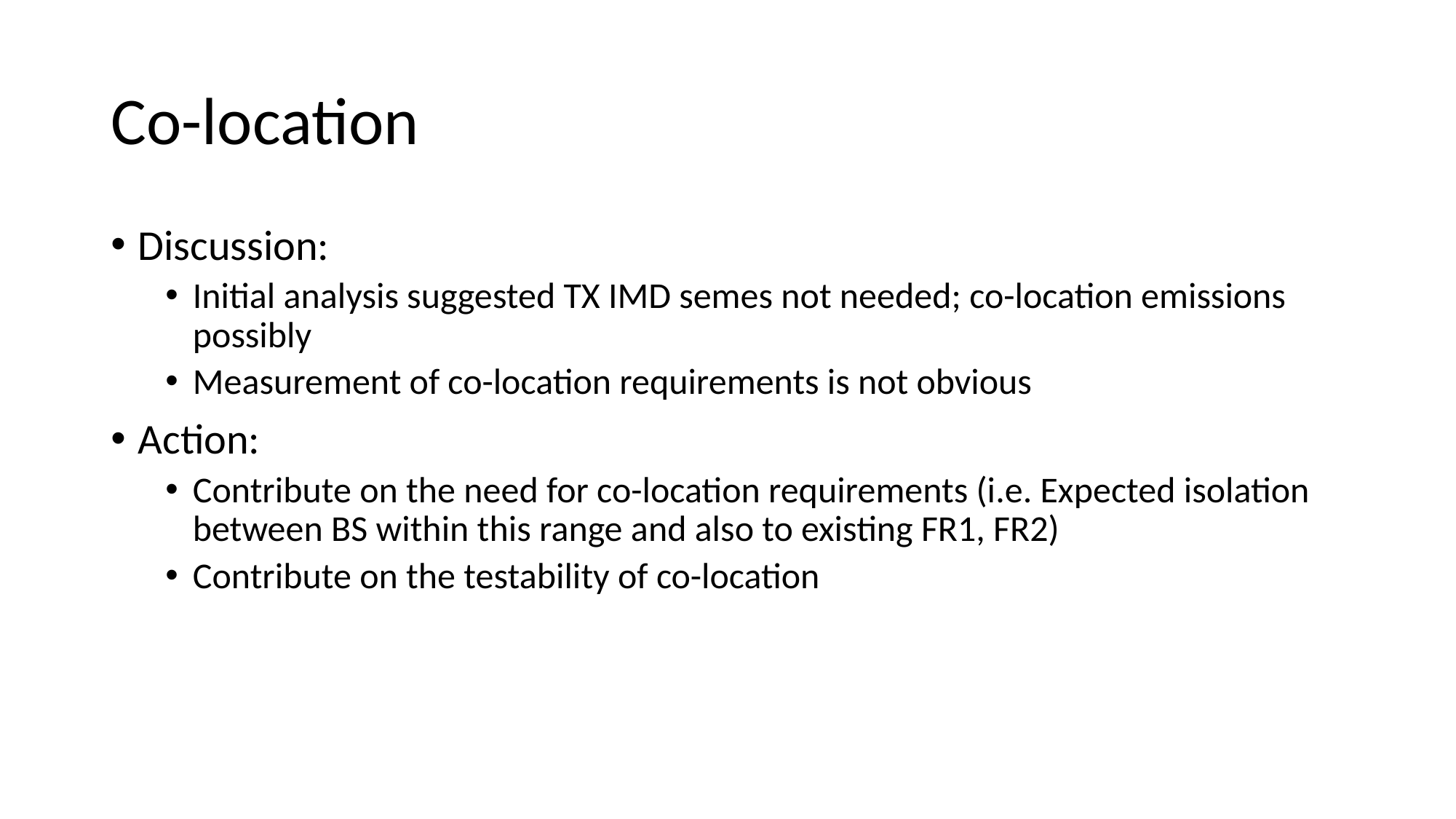

# Co-location
Discussion:
Initial analysis suggested TX IMD semes not needed; co-location emissions possibly
Measurement of co-location requirements is not obvious
Action:
Contribute on the need for co-location requirements (i.e. Expected isolation between BS within this range and also to existing FR1, FR2)
Contribute on the testability of co-location